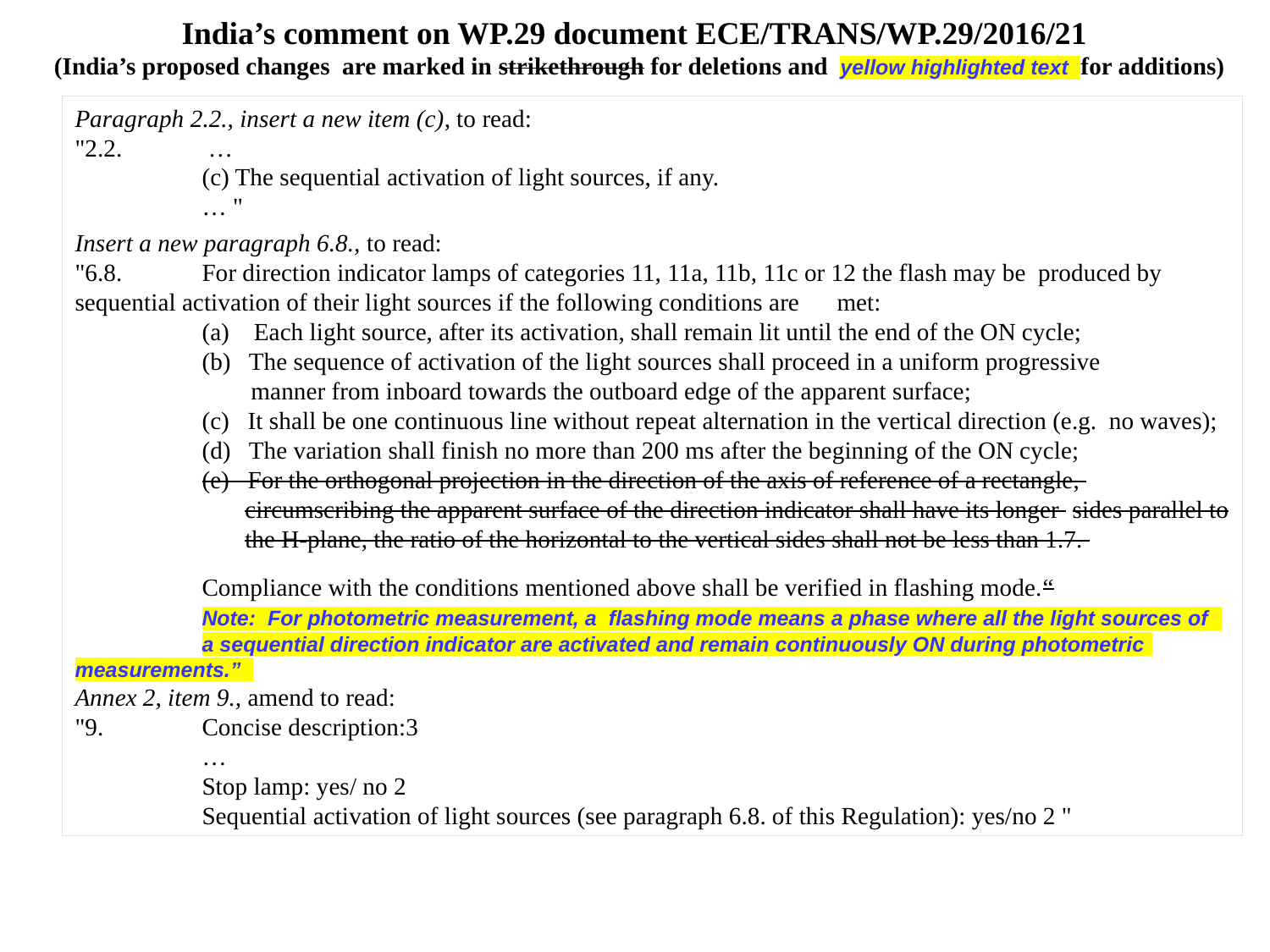

India’s comment on WP.29 document ECE/TRANS/WP.29/2016/21
(India’s proposed changes  are marked in strikethrough for deletions and  yellow highlighted text  for additions)

Paragraph 2.2., insert a new item (c), to read:
"2.2.	 …
	(c) The sequential activation of light sources, if any.
	… "

Insert a new paragraph 6.8., to read:
"6.8. 	For direction indicator lamps of categories 11, 11a, 11b, 11c or 12 the flash may be  produced by 	sequential activation of their light sources if the following conditions are 	met:
	(a)    Each light source, after its activation, shall remain lit until the end of the ON cycle;
	(b)   The sequence of activation of the light sources shall proceed in a uniform progressive 	     	        manner from inboard towards the outboard edge of the apparent surface;
	(c)   It shall be one continuous line without repeat alternation in the vertical direction (e.g.  no waves);
	(d)   The variation shall finish no more than 200 ms after the beginning of the ON cycle;
	(e)   For the orthogonal projection in the direction of the axis of reference of a rectangle,         	        	       circumscribing the apparent surface of the direction indicator shall have its longer  sides parallel to 	       the H-plane, the ratio of the horizontal to the vertical sides shall not be less than 1.7.

	Compliance with the conditions mentioned above shall be verified in flashing mode.“
 	Note:  For photometric measurement, a  flashing mode means a phase where all the light sources of  	a sequential direction indicator are activated and remain continuously ON during photometric 	measurements.”
Annex 2, item 9., amend to read:
"9. 	Concise description:3
	…
	Stop lamp: yes/ no 2
	Sequential activation of light sources (see paragraph 6.8. of this Regulation): yes/no 2 "